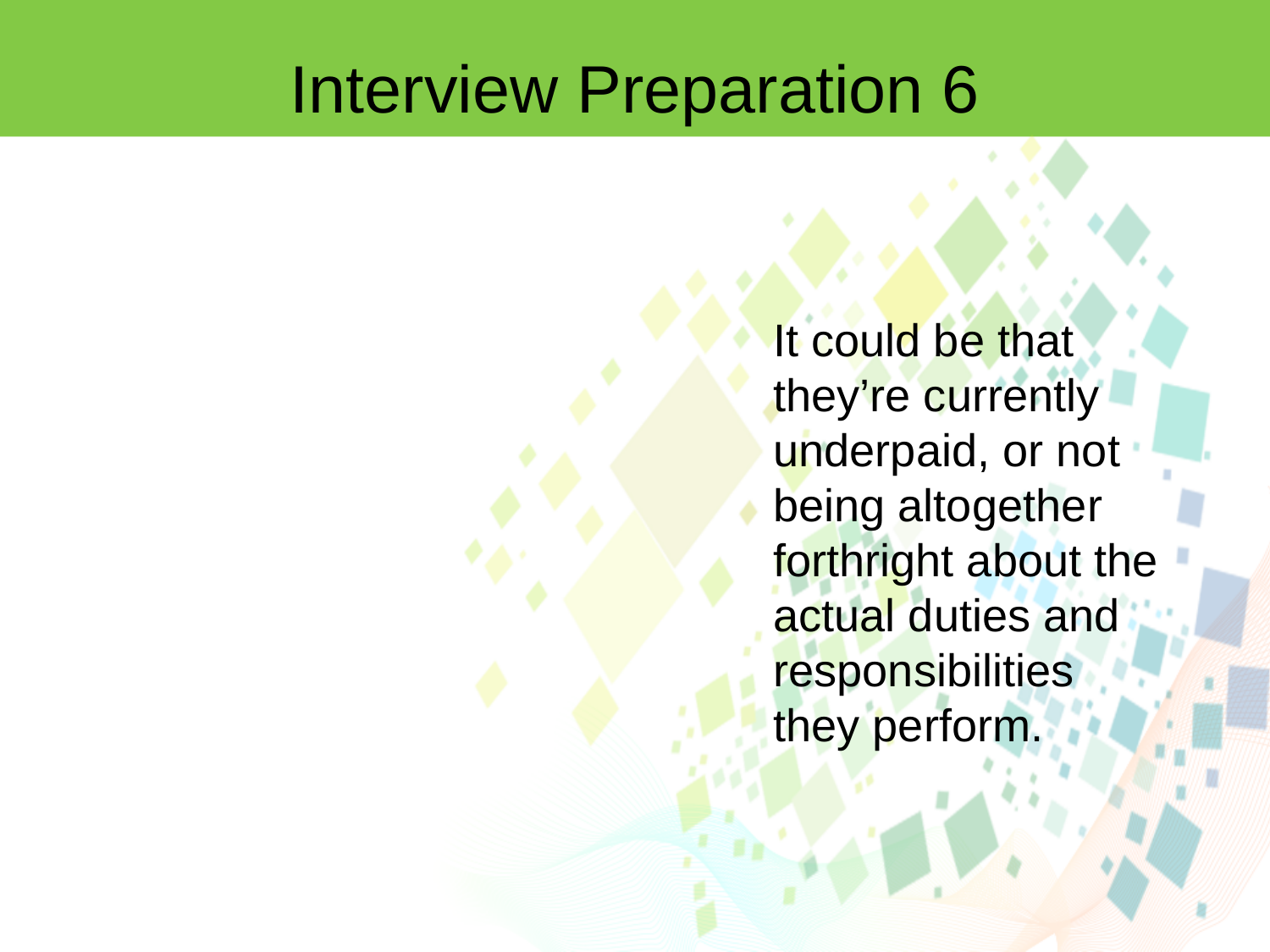

Interview Preparation 6
It could be that they’re currently underpaid, or not being altogether forthright about the actual duties and responsibilities they perform.